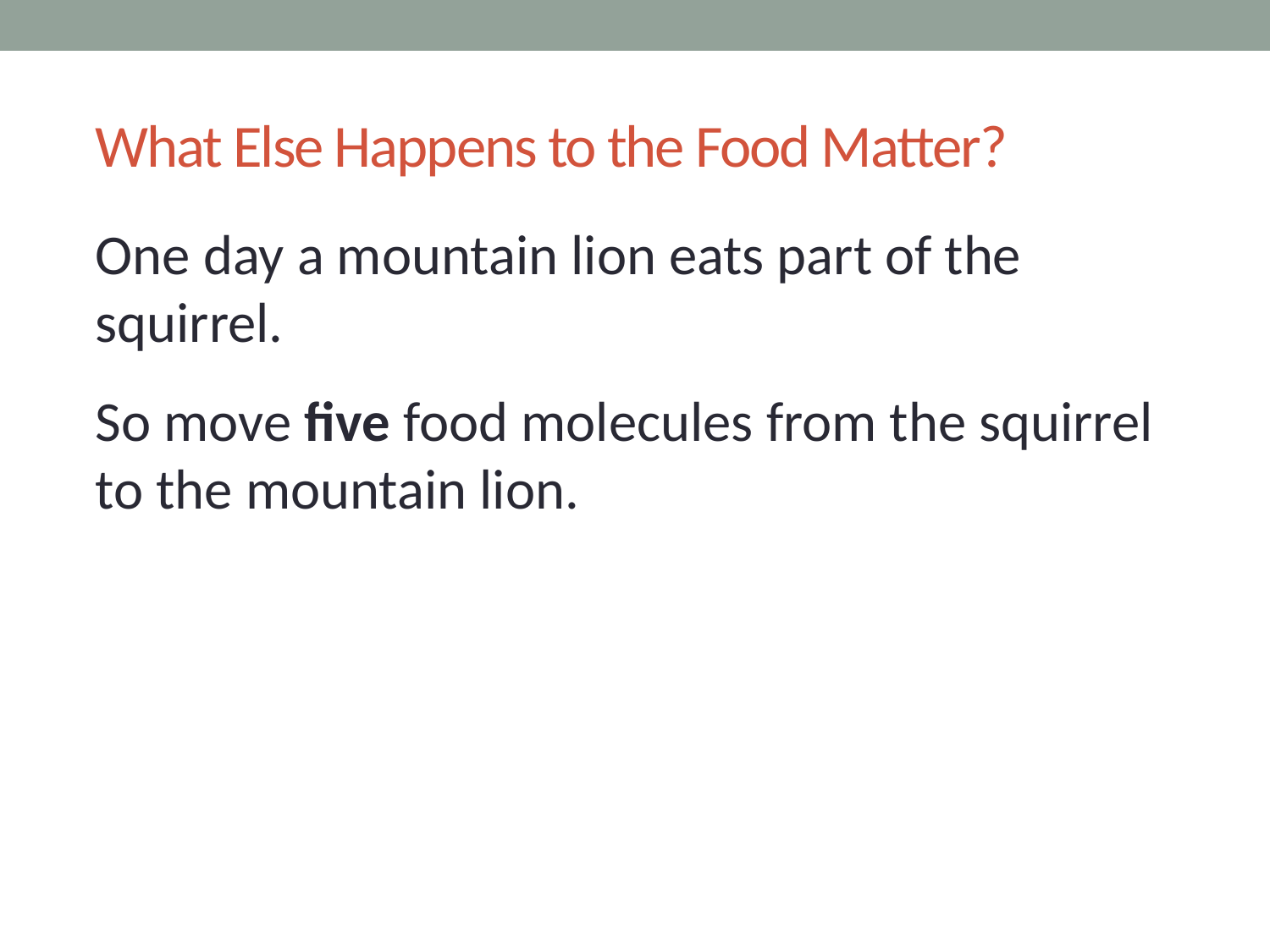

# What Else Happens to the Food Matter?
One day a mountain lion eats part of the squirrel.
So move five food molecules from the squirrel to the mountain lion.